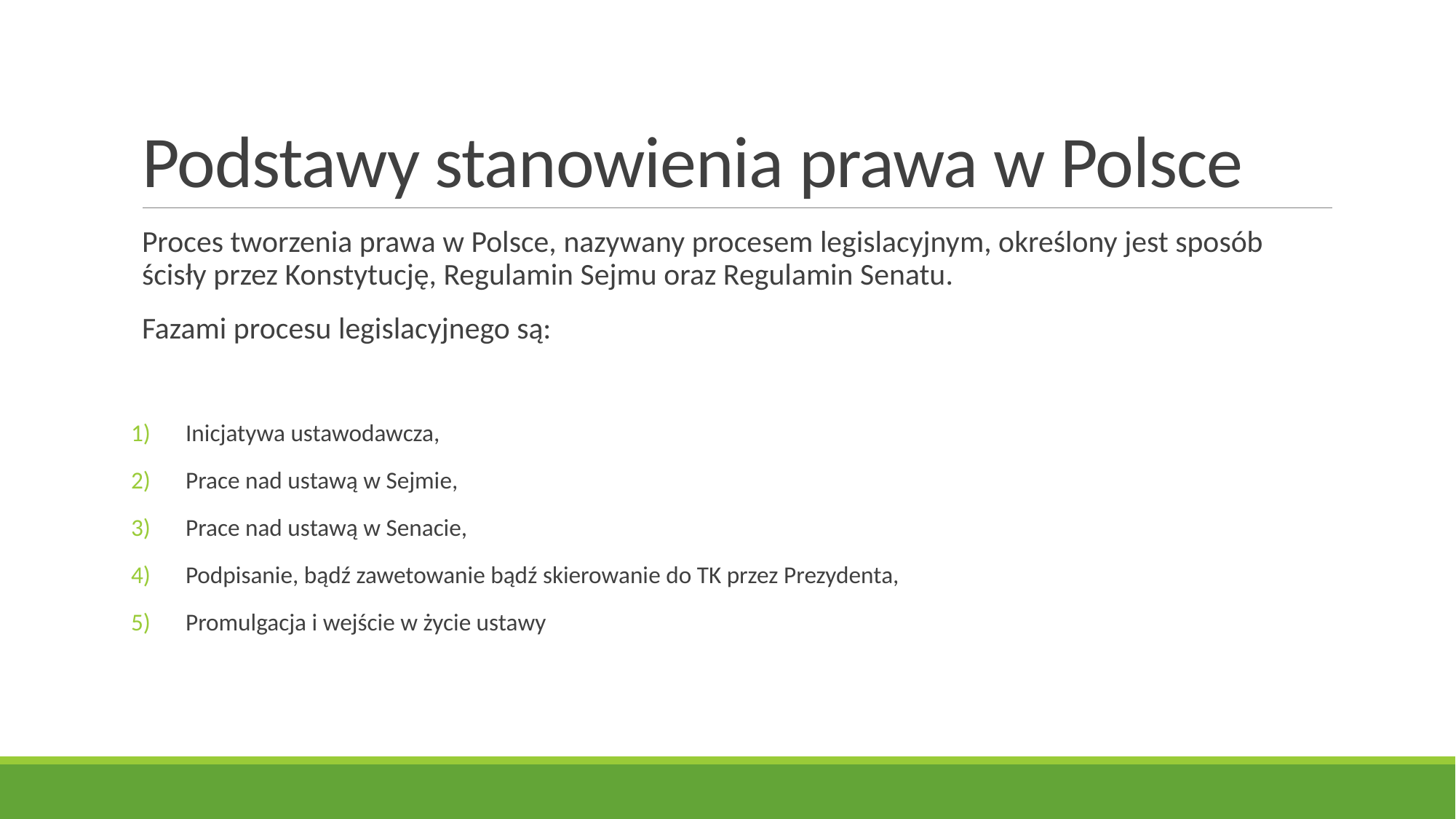

# Podstawy stanowienia prawa w Polsce
Proces tworzenia prawa w Polsce, nazywany procesem legislacyjnym, określony jest sposób ścisły przez Konstytucję, Regulamin Sejmu oraz Regulamin Senatu.
Fazami procesu legislacyjnego są:

Inicjatywa ustawodawcza,
Prace nad ustawą w Sejmie,
Prace nad ustawą w Senacie,
Podpisanie, bądź zawetowanie bądź skierowanie do TK przez Prezydenta,
Promulgacja i wejście w życie ustawy